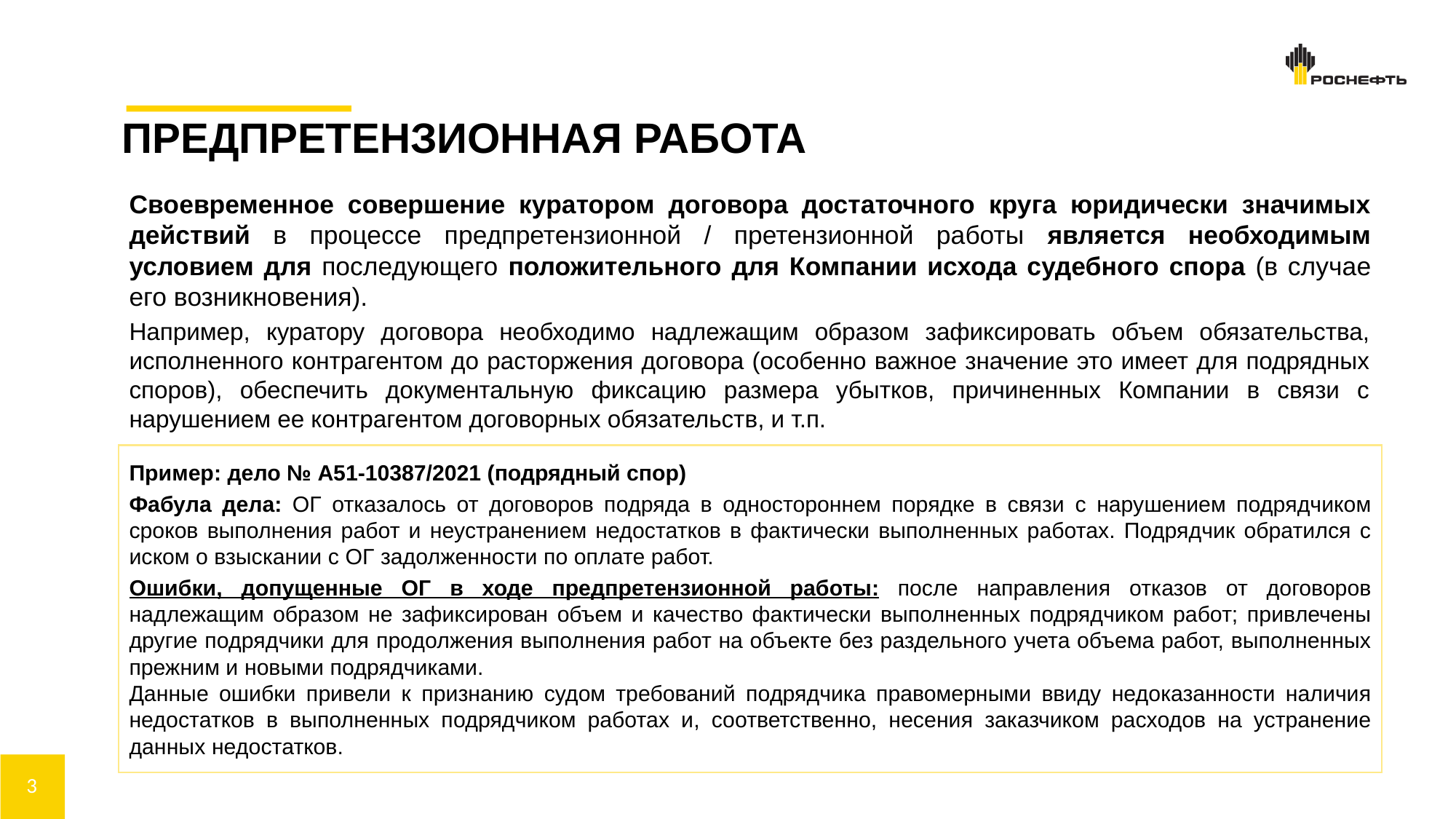

ПРЕДПРЕТЕНЗИОННАЯ РАБОТА

Своевременное совершение куратором договора достаточного круга юридически значимых действий в процессе предпретензионной / претензионной работы является необходимым условием для последующего положительного для Компании исхода судебного спора (в случае его возникновения).
Например, куратору договора необходимо надлежащим образом зафиксировать объем обязательства, исполненного контрагентом до расторжения договора (особенно важное значение это имеет для подрядных споров), обеспечить документальную фиксацию размера убытков, причиненных Компании в связи с нарушением ее контрагентом договорных обязательств, и т.п.
Пример: дело № А51-10387/2021 (подрядный спор)
Фабула дела: ОГ отказалось от договоров подряда в одностороннем порядке в связи с нарушением подрядчиком сроков выполнения работ и неустранением недостатков в фактически выполненных работах. Подрядчик обратился с иском о взыскании с ОГ задолженности по оплате работ.
Ошибки, допущенные ОГ в ходе предпретензионной работы: после направления отказов от договоров надлежащим образом не зафиксирован объем и качество фактически выполненных подрядчиком работ; привлечены другие подрядчики для продолжения выполнения работ на объекте без раздельного учета объема работ, выполненных прежним и новыми подрядчиками.
Данные ошибки привели к признанию судом требований подрядчика правомерными ввиду недоказанности наличия недостатков в выполненных подрядчиком работах и, соответственно, несения заказчиком расходов на устранение данных недостатков.